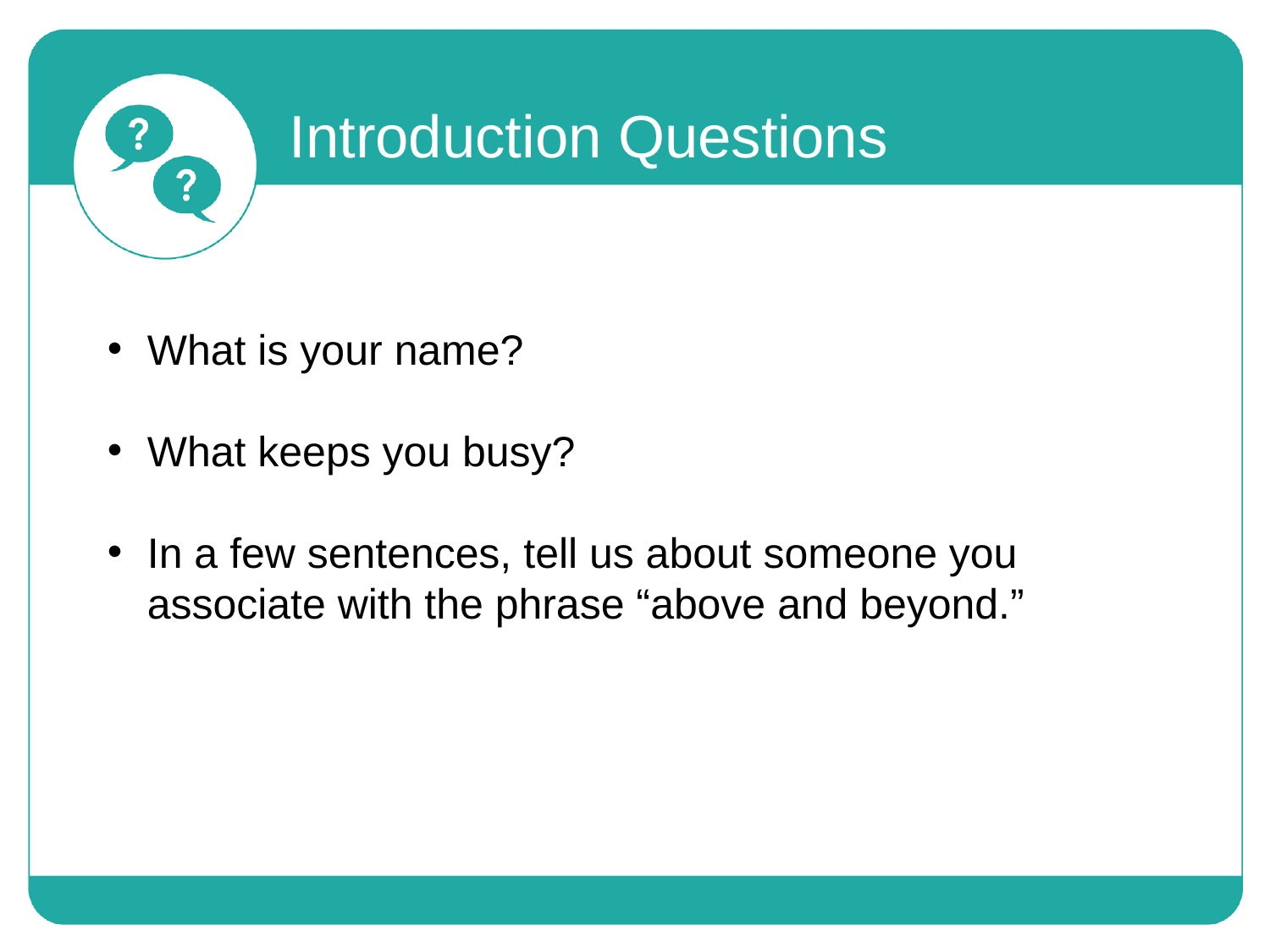

Introduction Questions
What is your name?

What keeps you busy?

In a few sentences, tell us about someone you associate with the phrase “above and beyond.”